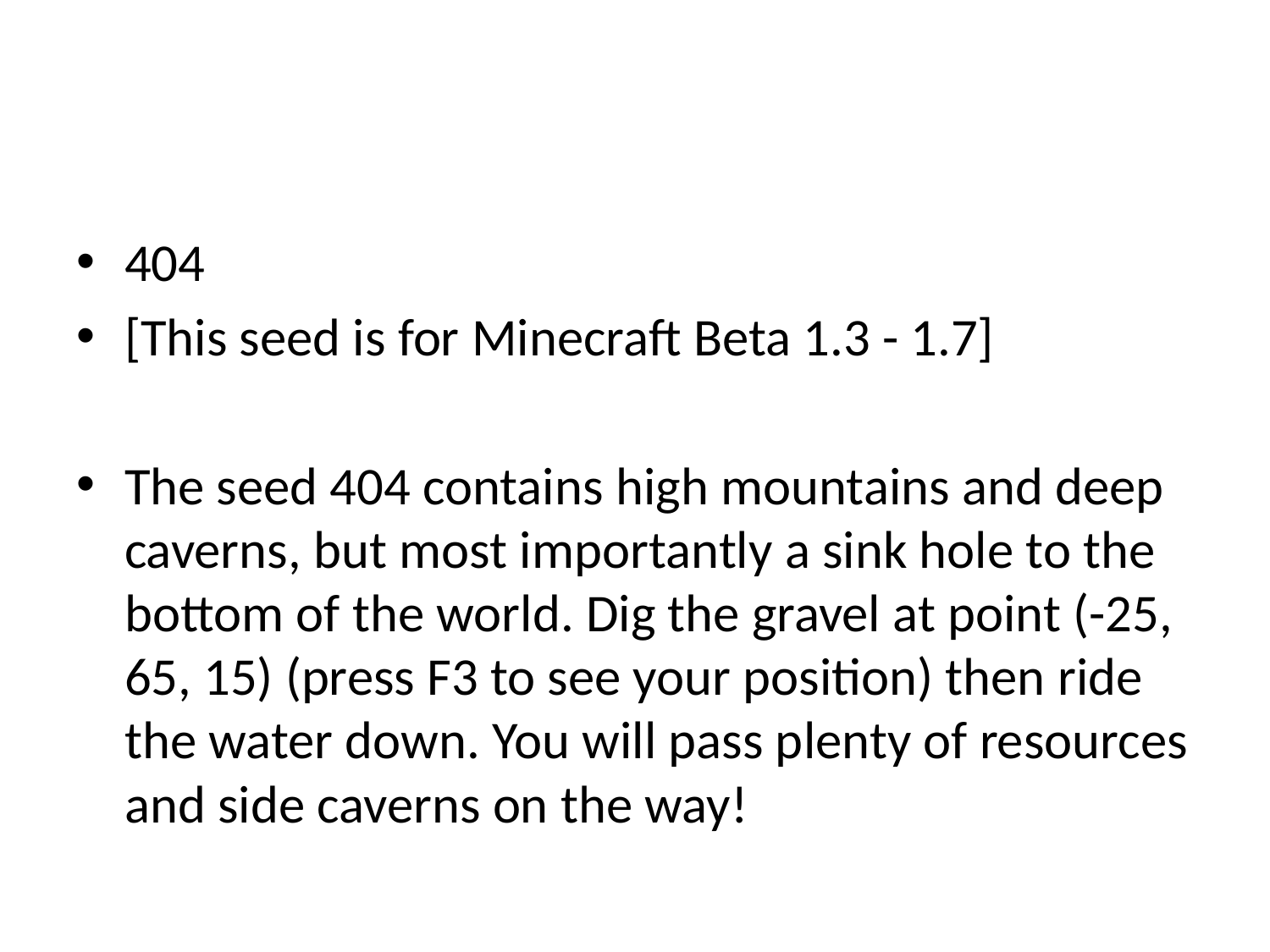

#
404
[This seed is for Minecraft Beta 1.3 - 1.7]

The seed 404 contains high mountains and deep caverns, but most importantly a sink hole to the bottom of the world. Dig the gravel at point (-25, 65, 15) (press F3 to see your position) then ride the water down. You will pass plenty of resources and side caverns on the way!